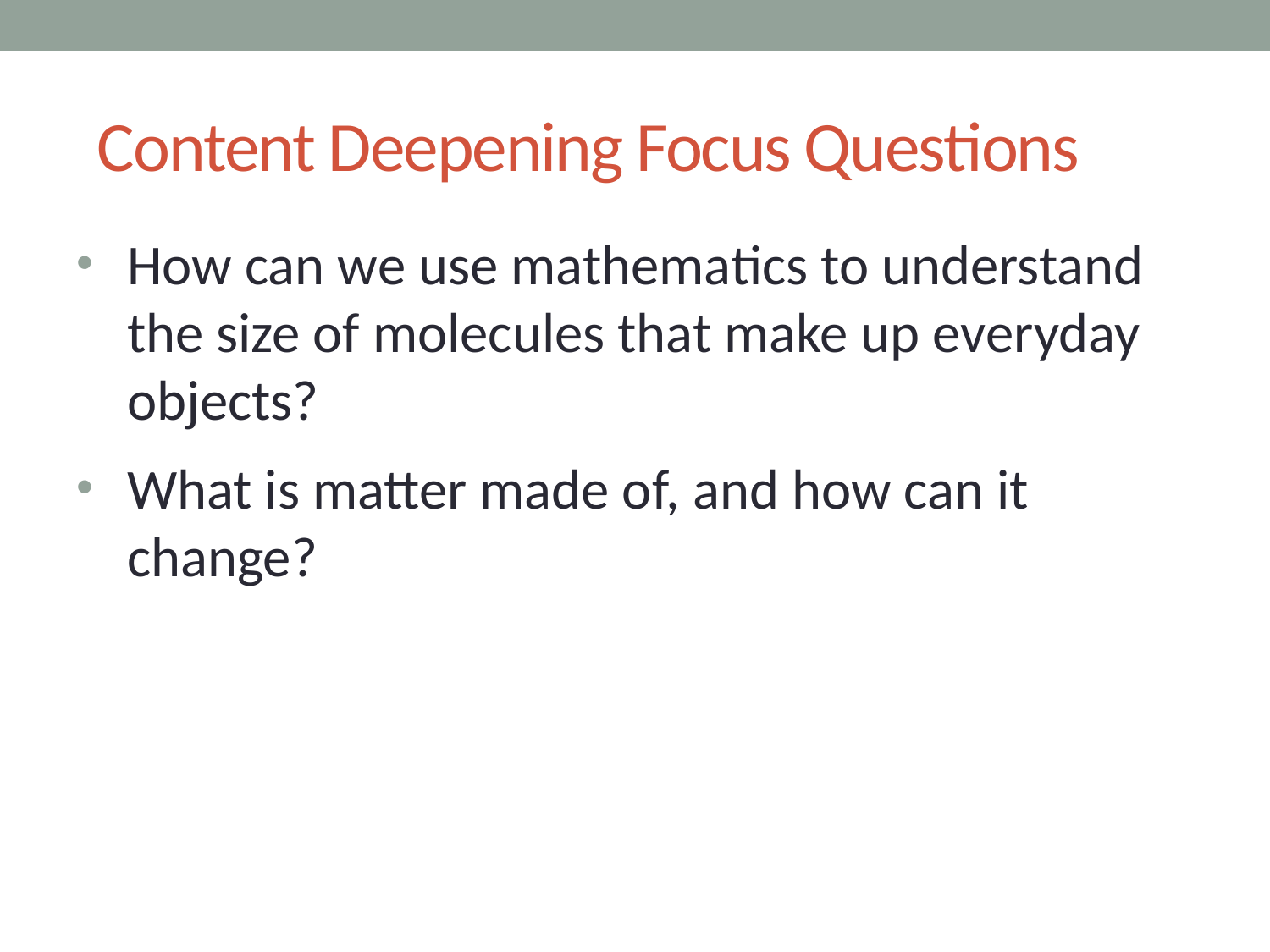

# Content Deepening Focus Questions
How can we use mathematics to understand the size of molecules that make up everyday objects?
What is matter made of, and how can it change?